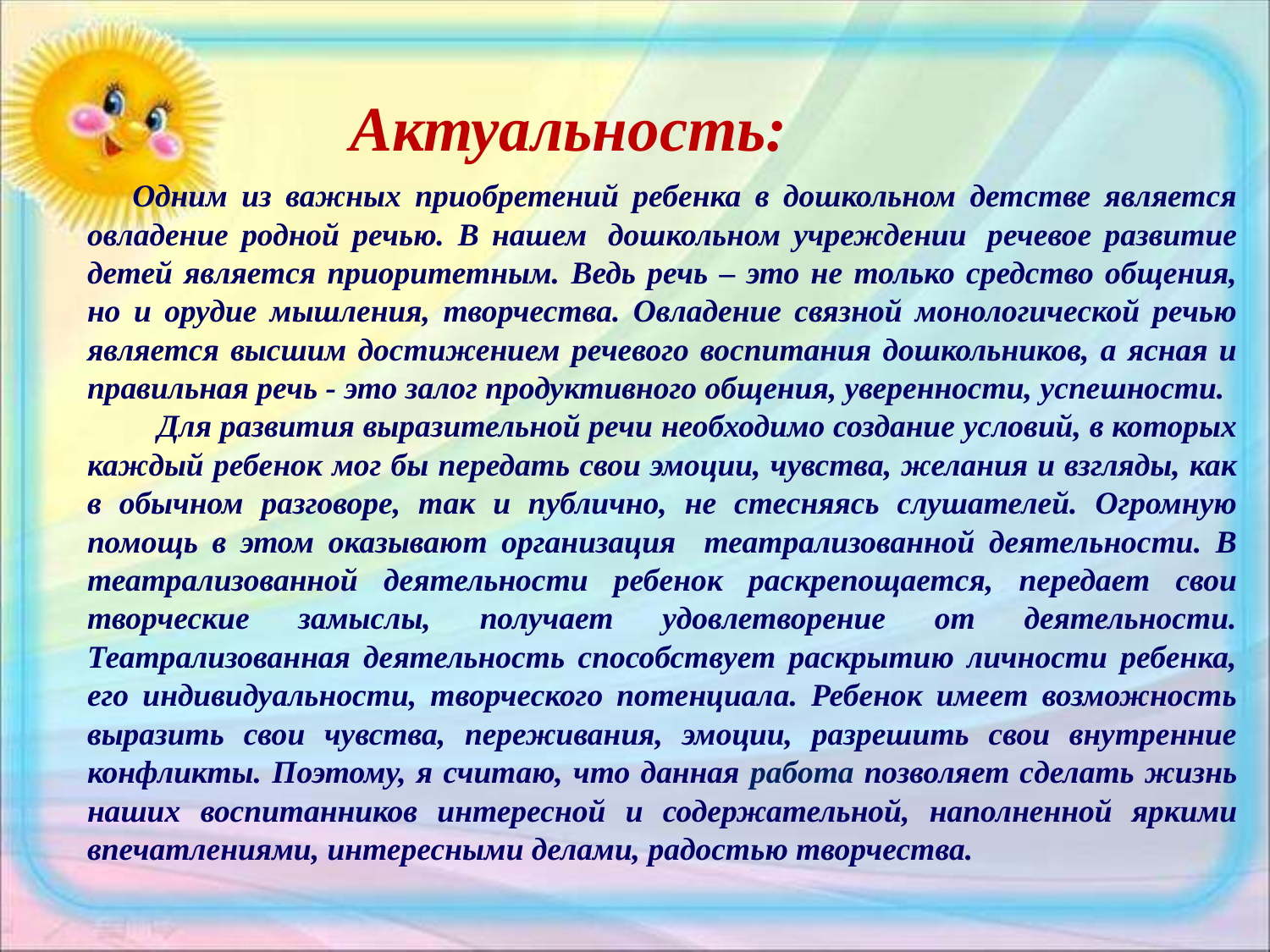

# Актуальность:
Одним из важных приобретений ребенка в дошкольном детстве является овладение родной речью. В нашем  дошкольном учреждении  речевое развитие детей является приоритетным. Ведь речь – это не только средство общения, но и орудие мышления, творчества. Овладение связной монологической речью является высшим достижением речевого воспитания дошкольников, а ясная и правильная речь - это залог продуктивного общения, уверенности, успешности.
   Для развития выразительной речи необходимо создание условий, в которых каждый ребенок мог бы передать свои эмоции, чувства, желания и взгляды, как в обычном разговоре, так и публично, не стесняясь слушателей. Огромную помощь в этом оказывают организация  театрализованной деятельности. В театрализованной деятельности ребенок раскрепощается, передает свои творческие замыслы, получает удовлетворение от деятельности. Театрализованная деятельность способствует раскрытию личности ребенка, его индивидуальности, творческого потенциала. Ребенок имеет возможность выразить свои чувства, переживания, эмоции, разрешить свои внутренние конфликты. Поэтому, я считаю, что данная работа позволяет сделать жизнь наших воспитанников интересной и содержательной, наполненной яркими впечатлениями, интересными делами, радостью творчества.